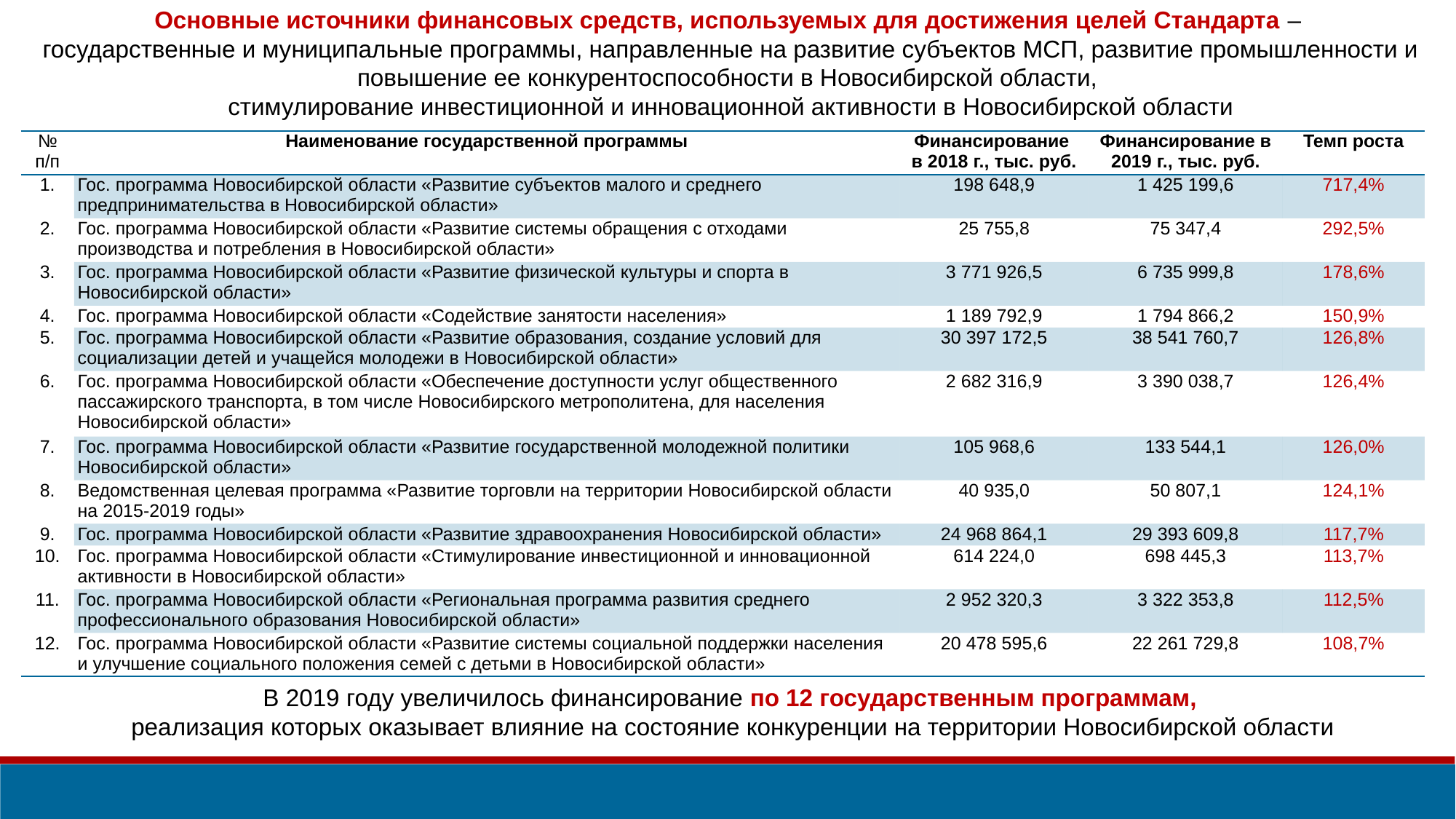

Основные источники финансовых средств, используемых для достижения целей Стандарта –
государственные и муниципальные программы, направленные на развитие субъектов МСП, развитие промышленности и повышение ее конкурентоспособности в Новосибирской области,
стимулирование инвестиционной и инновационной активности в Новосибирской области
| № п/п | Наименование государственной программы | Финансирование в 2018 г., тыс. руб. | Финансирование в 2019 г., тыс. руб. | Темп роста |
| --- | --- | --- | --- | --- |
| 1. | Гос. программа Новосибирской области «Развитие субъектов малого и среднего предпринимательства в Новосибирской области» | 198 648,9 | 1 425 199,6 | 717,4% |
| 2. | Гос. программа Новосибирской области «Развитие системы обращения с отходами производства и потребления в Новосибирской области» | 25 755,8 | 75 347,4 | 292,5% |
| 3. | Гос. программа Новосибирской области «Развитие физической культуры и спорта в Новосибирской области» | 3 771 926,5 | 6 735 999,8 | 178,6% |
| 4. | Гос. программа Новосибирской области «Содействие занятости населения» | 1 189 792,9 | 1 794 866,2 | 150,9% |
| 5. | Гос. программа Новосибирской области «Развитие образования, создание условий для социализации детей и учащейся молодежи в Новосибирской области» | 30 397 172,5 | 38 541 760,7 | 126,8% |
| 6. | Гос. программа Новосибирской области «Обеспечение доступности услуг общественного пассажирского транспорта, в том числе Новосибирского метрополитена, для населения Новосибирской области» | 2 682 316,9 | 3 390 038,7 | 126,4% |
| 7. | Гос. программа Новосибирской области «Развитие государственной молодежной политики Новосибирской области» | 105 968,6 | 133 544,1 | 126,0% |
| 8. | Ведомственная целевая программа «Развитие торговли на территории Новосибирской области на 2015-2019 годы» | 40 935,0 | 50 807,1 | 124,1% |
| 9. | Гос. программа Новосибирской области «Развитие здравоохранения Новосибирской области» | 24 968 864,1 | 29 393 609,8 | 117,7% |
| 10. | Гос. программа Новосибирской области «Стимулирование инвестиционной и инновационной активности в Новосибирской области» | 614 224,0 | 698 445,3 | 113,7% |
| 11. | Гос. программа Новосибирской области «Региональная программа развития среднего профессионального образования Новосибирской области» | 2 952 320,3 | 3 322 353,8 | 112,5% |
| 12. | Гос. программа Новосибирской области «Развитие системы социальной поддержки населения и улучшение социального положения семей с детьми в Новосибирской области» | 20 478 595,6 | 22 261 729,8 | 108,7% |
В 2019 году увеличилось финансирование по 12 государственным программам,
реализация которых оказывает влияние на состояние конкуренции на территории Новосибирской области